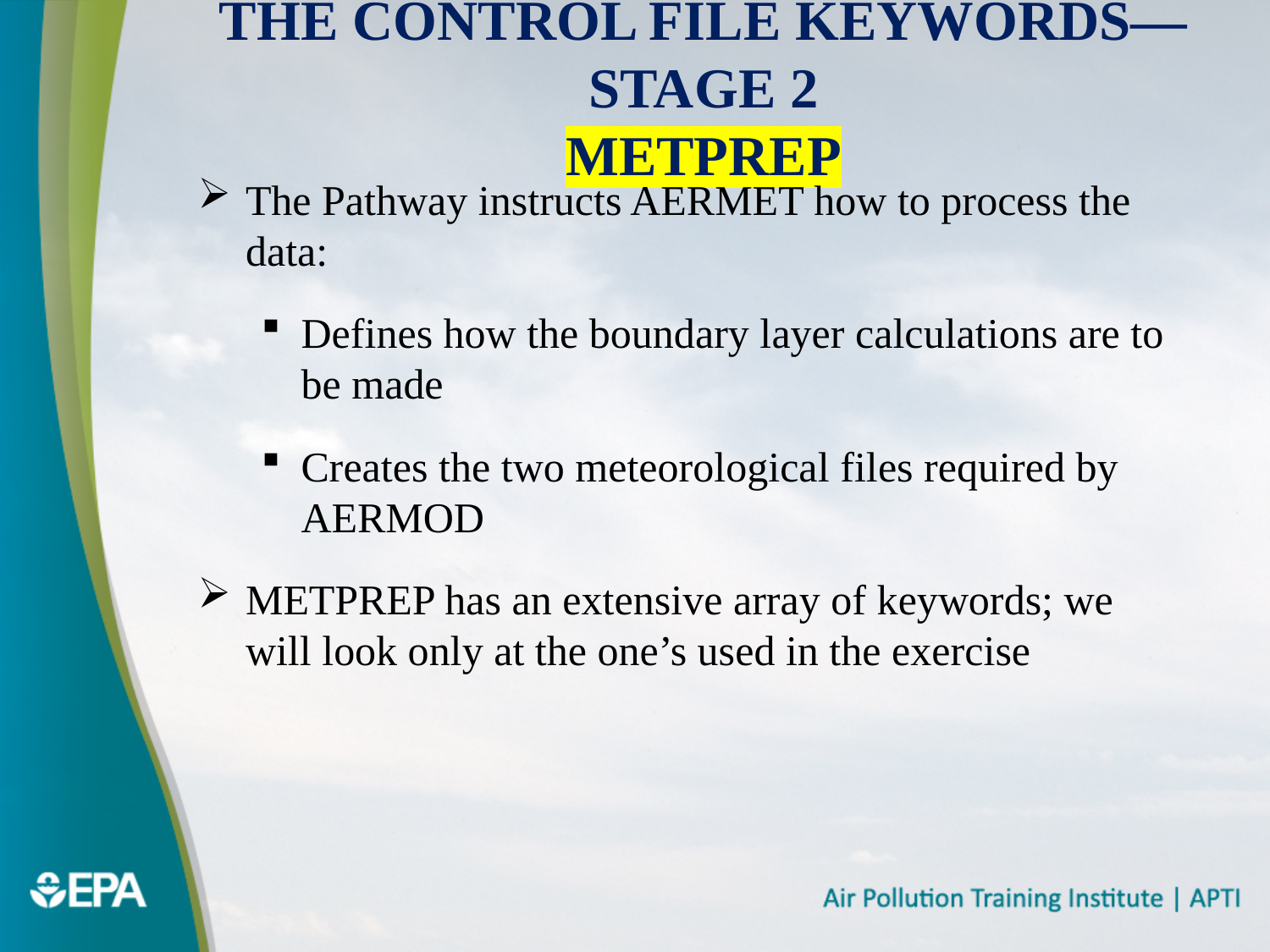

# The Control File Keywords—Stage 2 METPREP
The Pathway instructs AERMET how to process the data:
Defines how the boundary layer calculations are to be made
Creates the two meteorological files required by AERMOD
METPREP has an extensive array of keywords; we will look only at the one’s used in the exercise